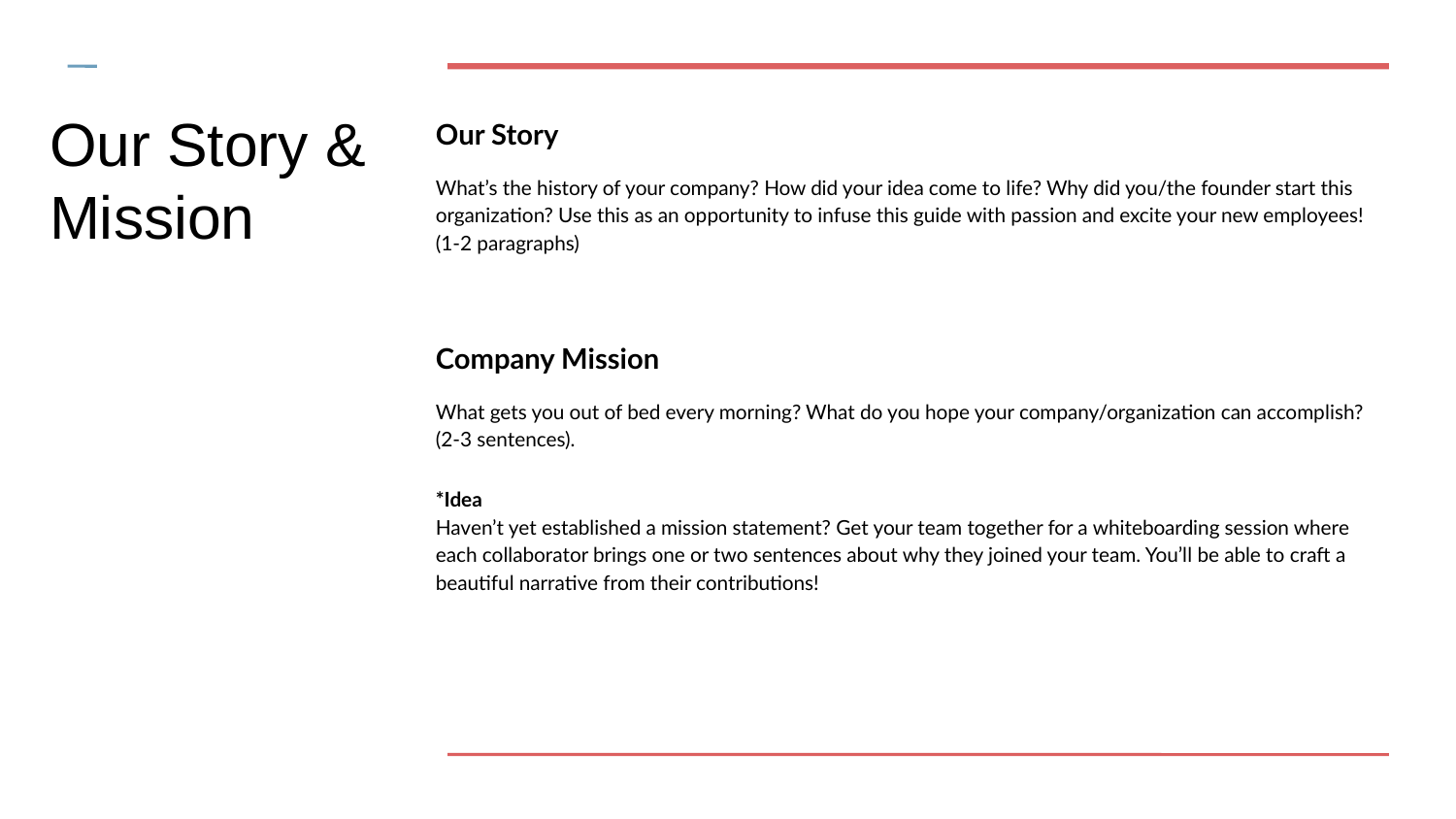

# Our Story & Mission
Our Story
What’s the history of your company? How did your idea come to life? Why did you/the founder start this organization? Use this as an opportunity to infuse this guide with passion and excite your new employees! (1-2 paragraphs)

Company Mission
What gets you out of bed every morning? What do you hope your company/organization can accomplish? (2-3 sentences).
*Idea
Haven’t yet established a mission statement? Get your team together for a whiteboarding session where each collaborator brings one or two sentences about why they joined your team. You’ll be able to craft a beautiful narrative from their contributions!